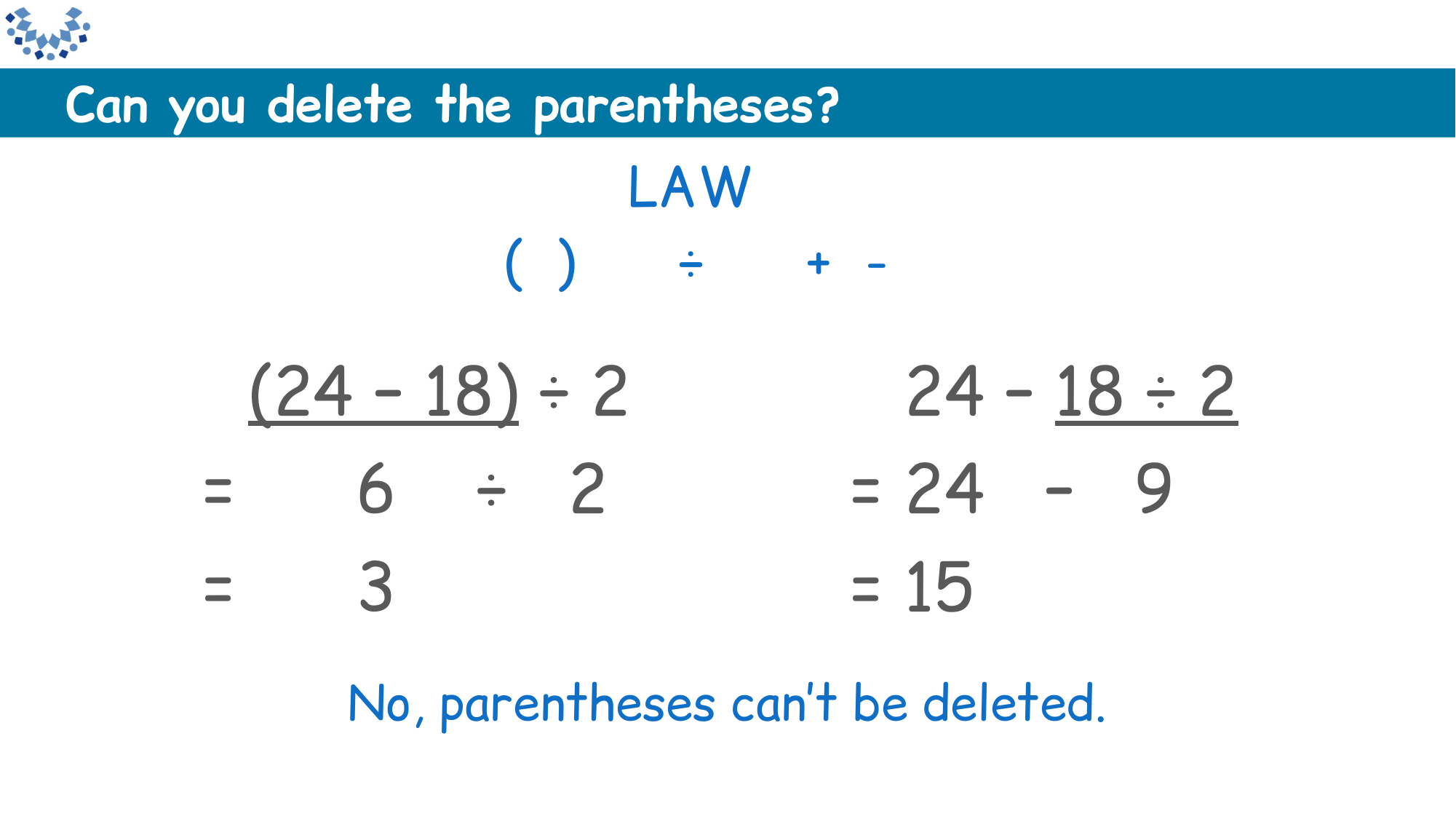

Can you delete the parentheses?
LAW
(  )
+  -
÷
  (24 – 18) ÷ 2
=      6    ÷   2
=      3
   24 – 18 ÷ 2
= 24   –   9
= 15
No, parentheses can’t be deleted.